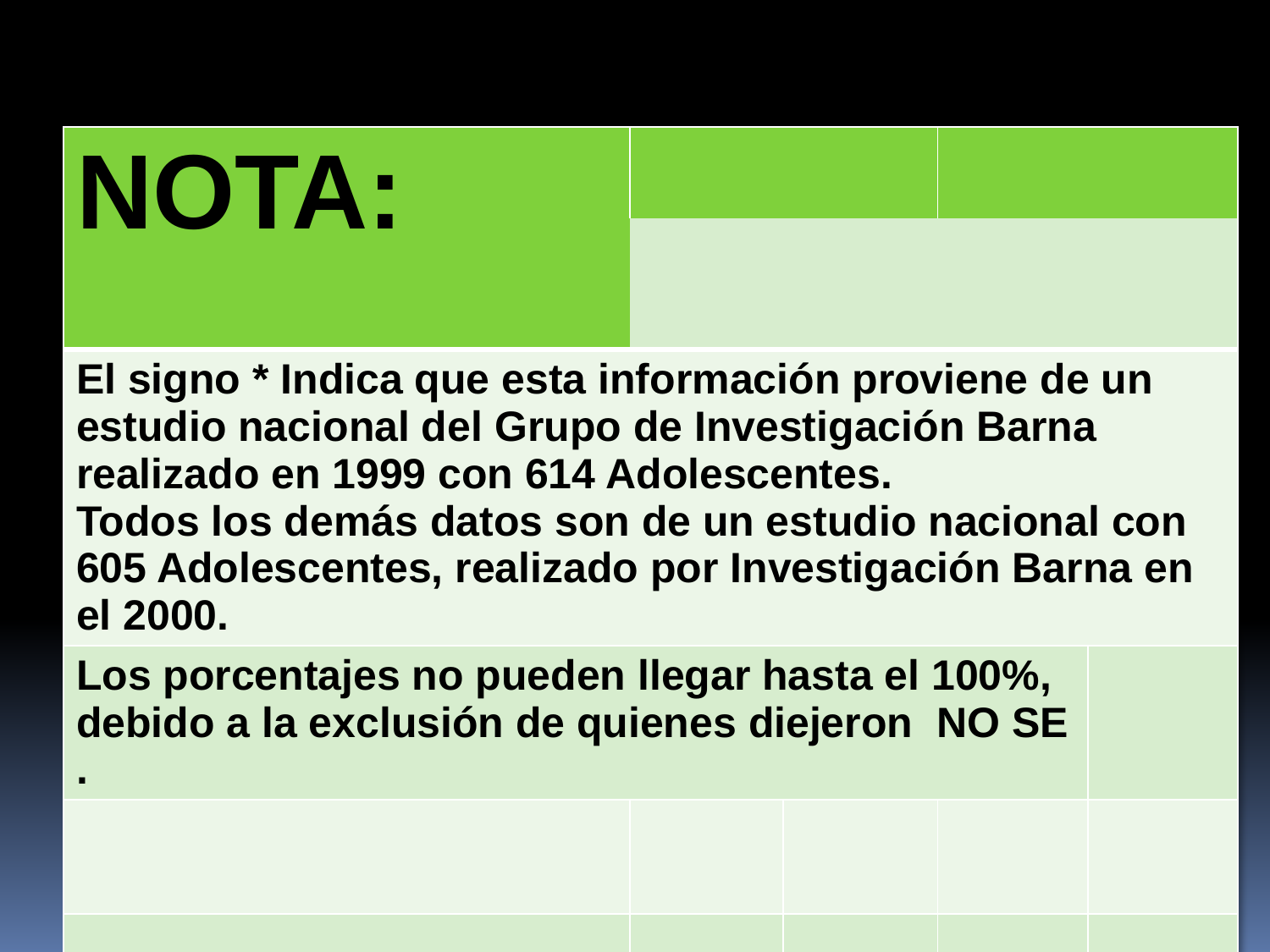

| NOTA: |  |  |  |  |
| --- | --- | --- | --- | --- |
|  |  |  |  |  |
| El signo \* Indica que esta información proviene de un estudio nacional del Grupo de Investigación Barna realizado en 1999 con 614 Adolescentes. Todos los demás datos son de un estudio nacional con 605 Adolescentes, realizado por Investigación Barna en el 2000. |  |  |  |  |
| Los porcentajes no pueden llegar hasta el 100%, debido a la exclusión de quienes diejeron NO SE . |  |  |  |  |
|  |  |  |  |  |
|  |  |  |  |  |